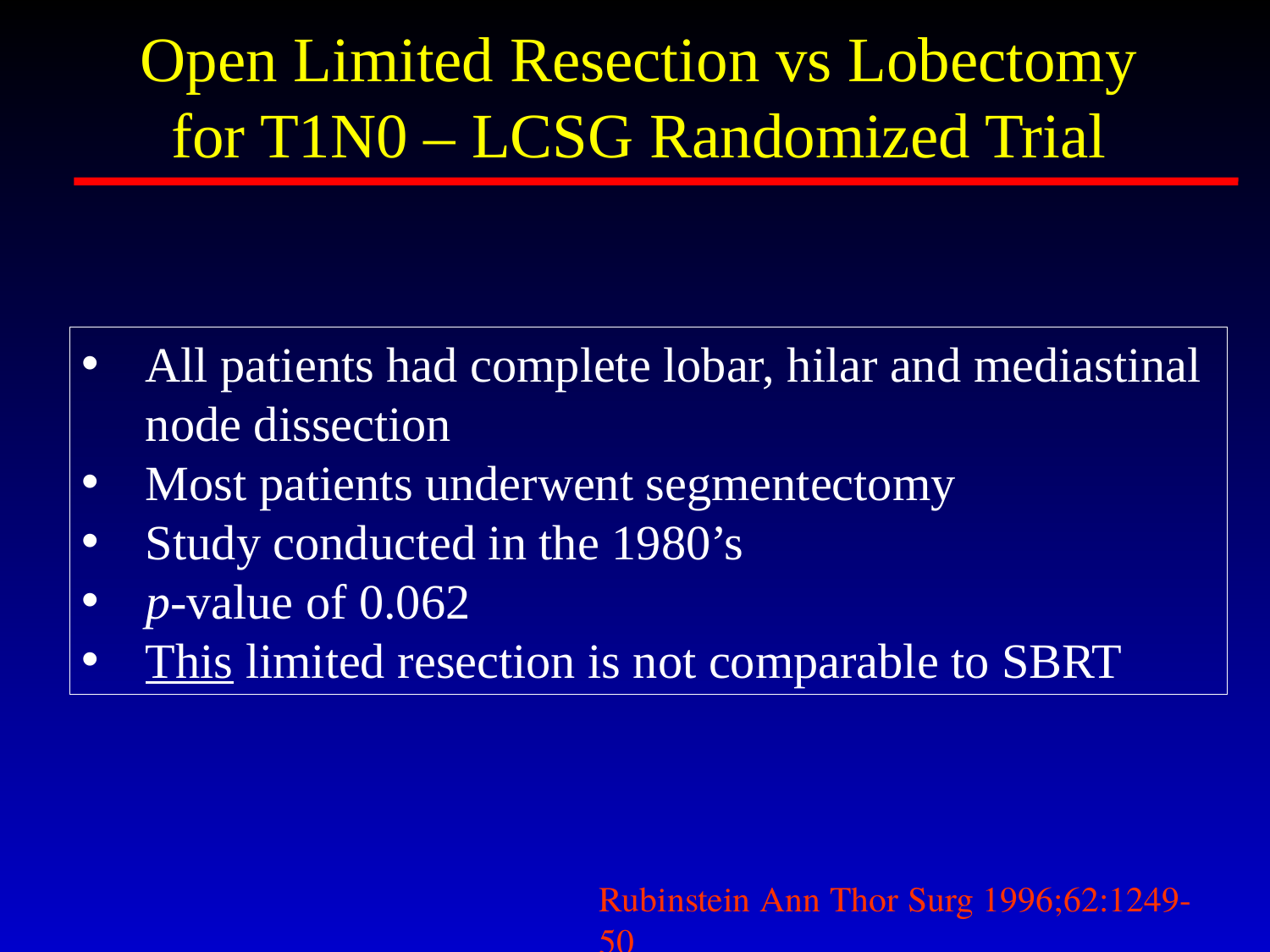

Open Limited Resection vs Lobectomy
for T1N0 – LCSG Randomized Trial

All patients had complete lobar, hilar and mediastinal node dissection
Most patients underwent segmentectomy
Study conducted in the 1980’s
p-value of 0.062
This limited resection is not comparable to SBRT
Rubinstein Ann Thor Surg 1996;62:1249-50